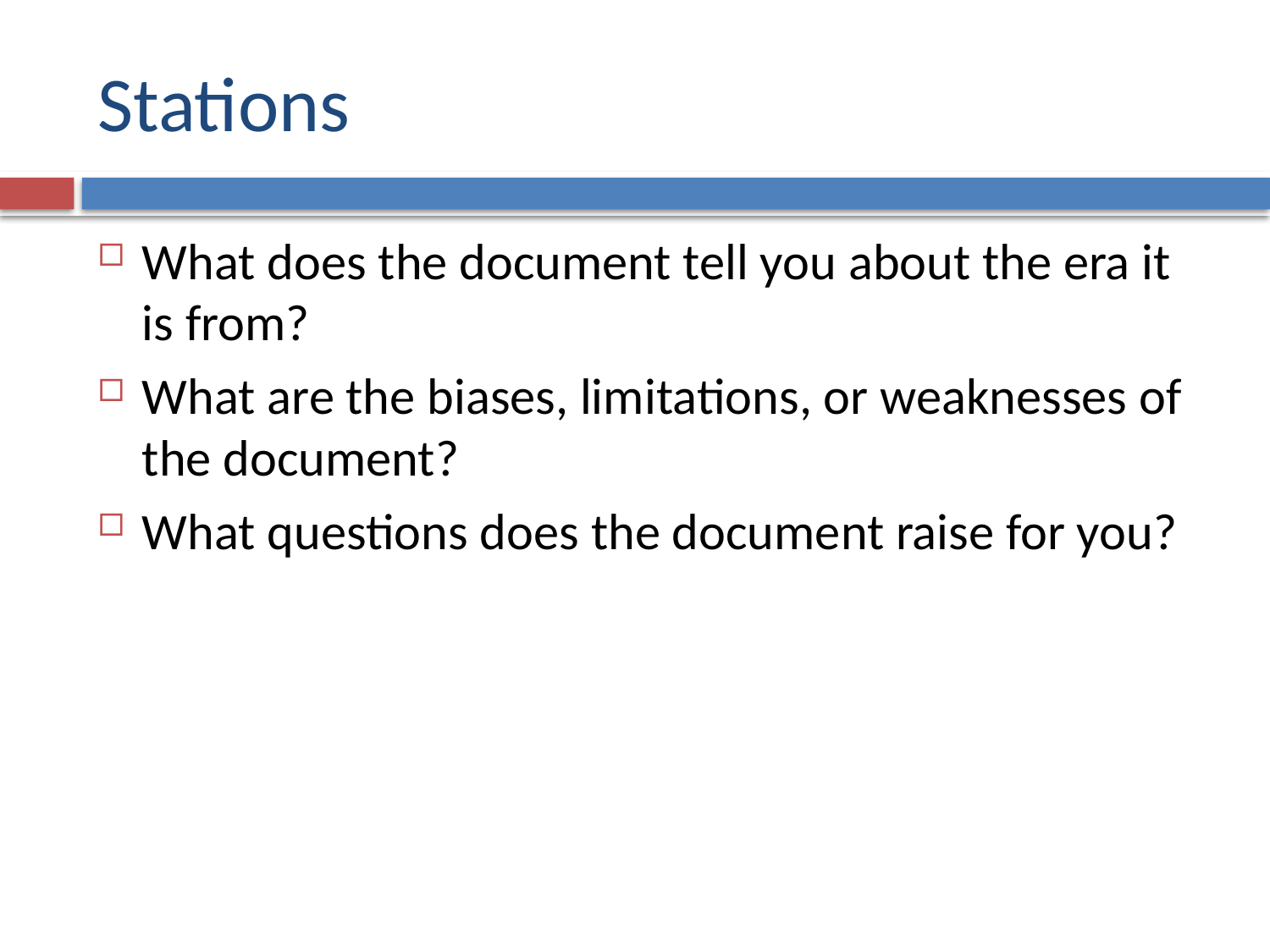

# Stations
What does the document tell you about the era it is from?
What are the biases, limitations, or weaknesses of the document?
What questions does the document raise for you?